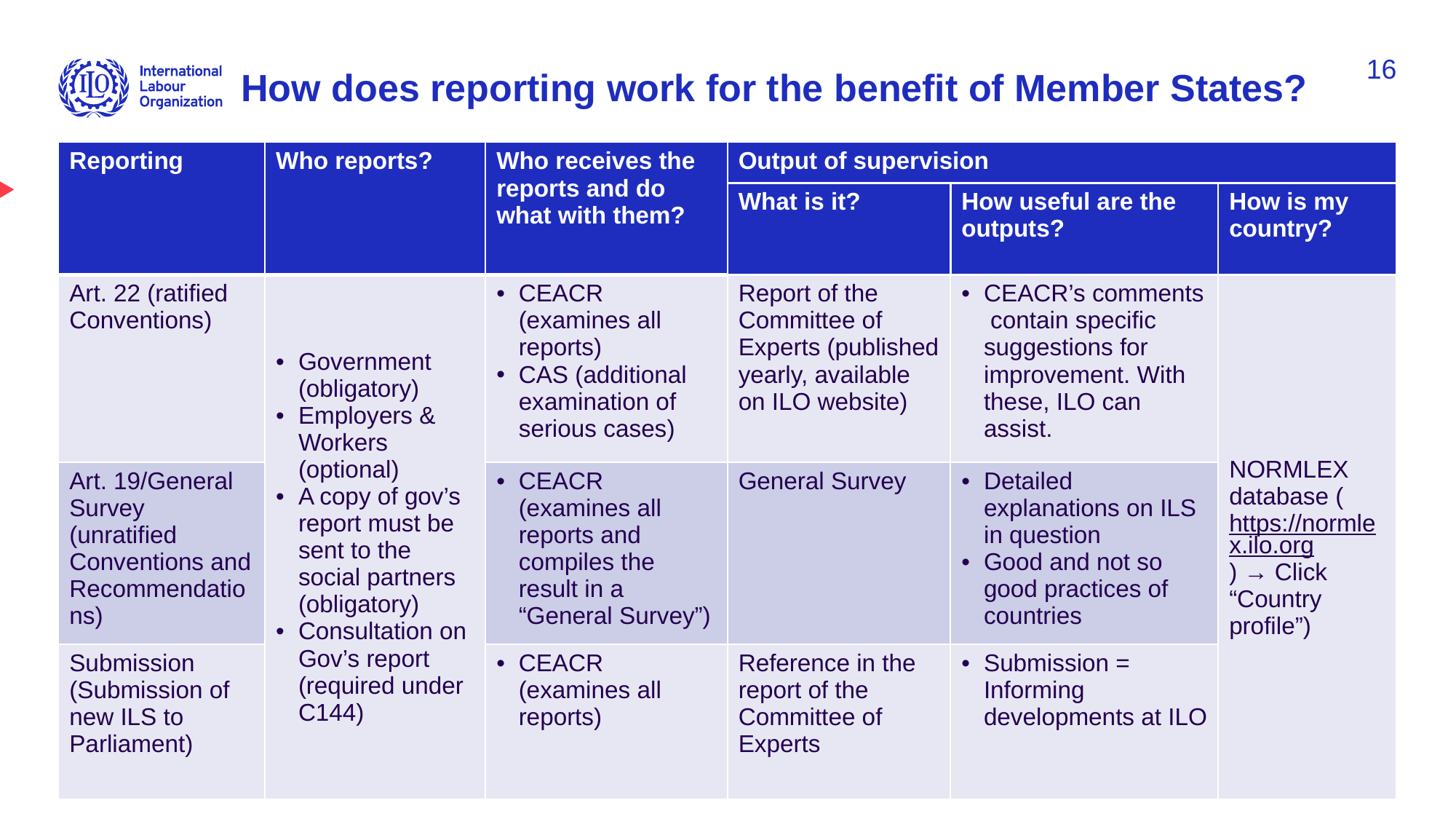

16
# How does reporting work for the benefit of Member States?
| Reporting | Who reports? | Who receives the reports and do what with them? | Output of supervision |  |  |
| --- | --- | --- | --- | --- | --- |
|  |  |  | What is it? | How useful are the outputs? | How is my country? |
| Art. 22 (ratified Conventions) | Government (obligatory) Employers & Workers (optional) A copy of gov’s report must be sent to the social partners (obligatory) Consultation on Gov’s report (required under C144) | CEACR (examines all reports) CAS (additional examination of serious cases) | Report of the Committee of Experts (published yearly, available on ILO website) | CEACR’s comments contain specific suggestions for improvement. With these, ILO can assist. | NORMLEX database (https://normlex.ilo.org) → Click “Country profile”) |
| Art. 19/General Survey (unratified Conventions and Recommendations) |  | CEACR (examines all reports and compiles the result in a “General Survey”) | General Survey | Detailed explanations on ILS in question Good and not so good practices of countries |  |
| Submission (Submission of new ILS to Parliament) |  | CEACR (examines all reports) | Reference in the report of the Committee of Experts | Submission = Informing developments at ILO |  |
Date: Monday / 01 / October / 2019